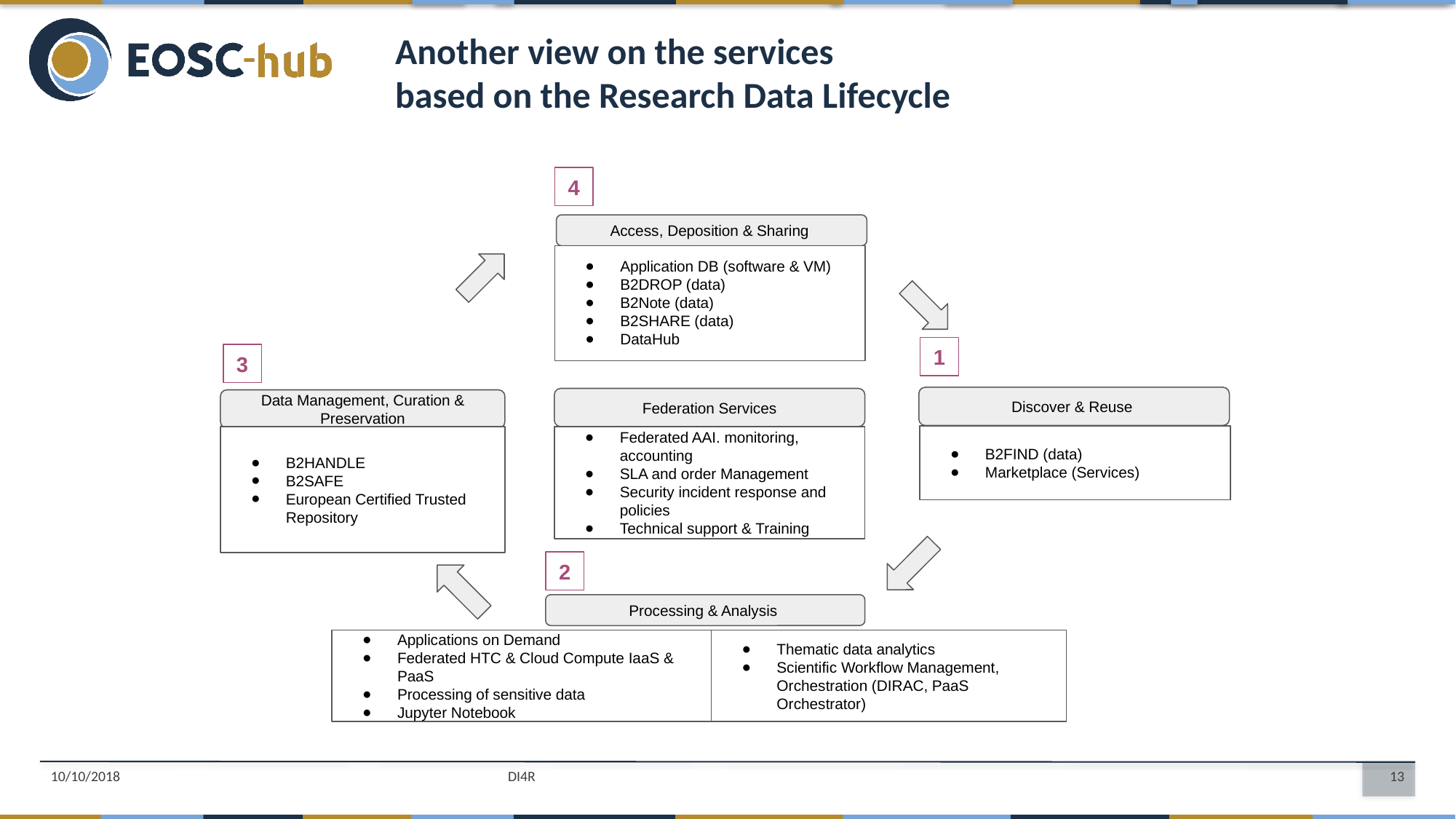

Another view on the services
based on the Research Data Lifecycle
4
Access, Deposition & Sharing
Application DB (software & VM)
B2DROP (data)
B2Note (data)
B2SHARE (data)
DataHub

1
3
Discover & Reuse
Federation Services
Data Management, Curation & Preservation
B2FIND (data)
Marketplace (Services)
B2HANDLE
B2SAFE
European Certified Trusted Repository
Federated AAI. monitoring, accounting
SLA and order Management
Security incident response and policies
Technical support & Training

2

Processing & Analysis
Thematic data analytics
Scientific Workflow Management, Orchestration (DIRAC, PaaS Orchestrator)
Applications on Demand
Federated HTC & Cloud Compute IaaS & PaaS
Processing of sensitive data
Jupyter Notebook
10/10/2018
DI4R
13